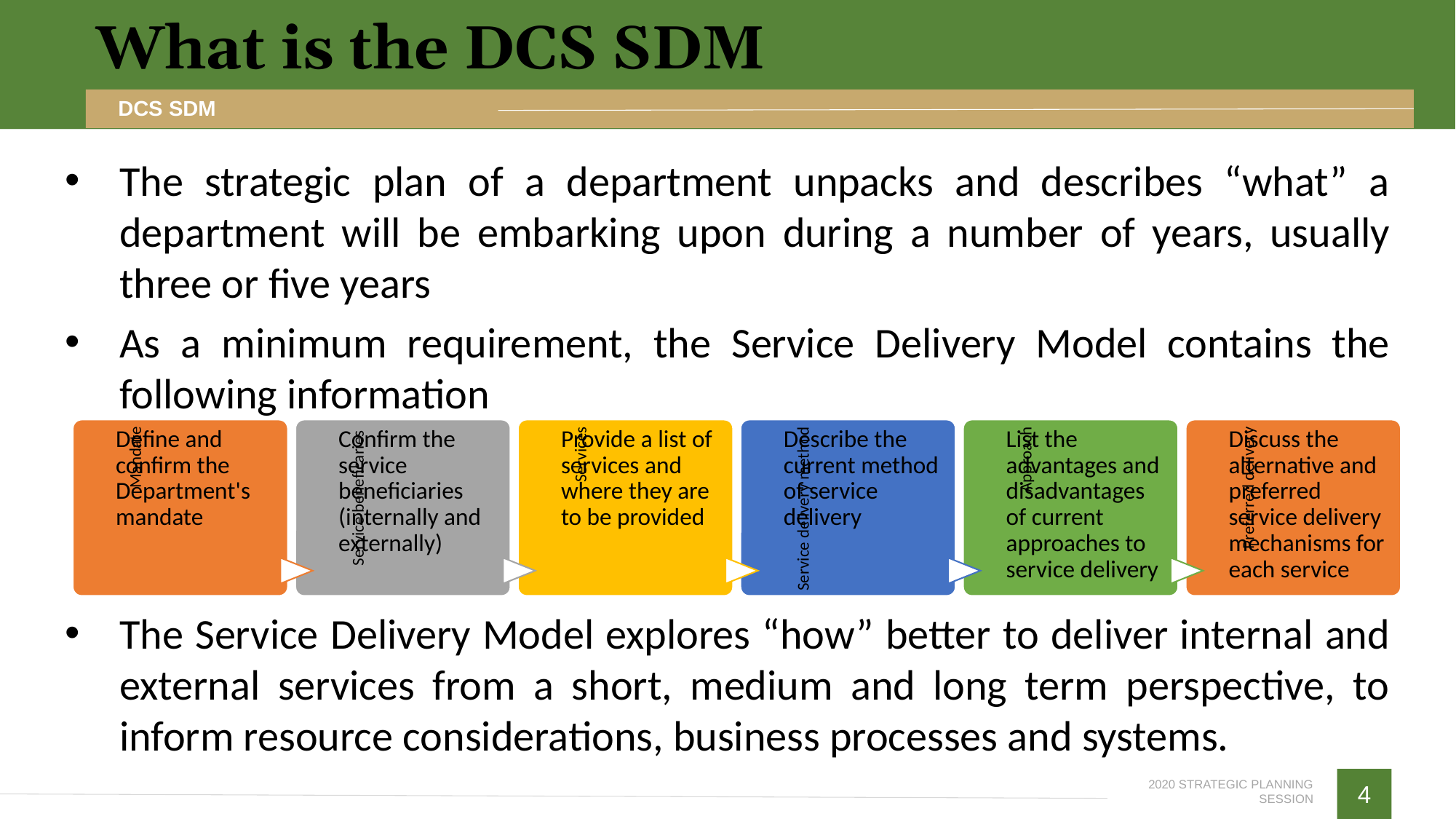

What is the DCS SDM

DCS SDM
The strategic plan of a department unpacks and describes “what” a department will be embarking upon during a number of years, usually three or five years
As a minimum requirement, the Service Delivery Model contains the following information

The Service Delivery Model explores “how” better to deliver internal and external services from a short, medium and long term perspective, to inform resource considerations, business processes and systems.

Mandate
Define and confirm the Department's mandate
Service beneficaries
Confirm the service beneficiaries (internally and externally)
Services
Provide a list of services and where they are to be provided
Service delivery method
Describe the current method of service delivery
Approach
List the advantages and disadvantages of current approaches to service delivery
Preferred delivery
Discuss the alternative and preferred service delivery mechanisms for each service